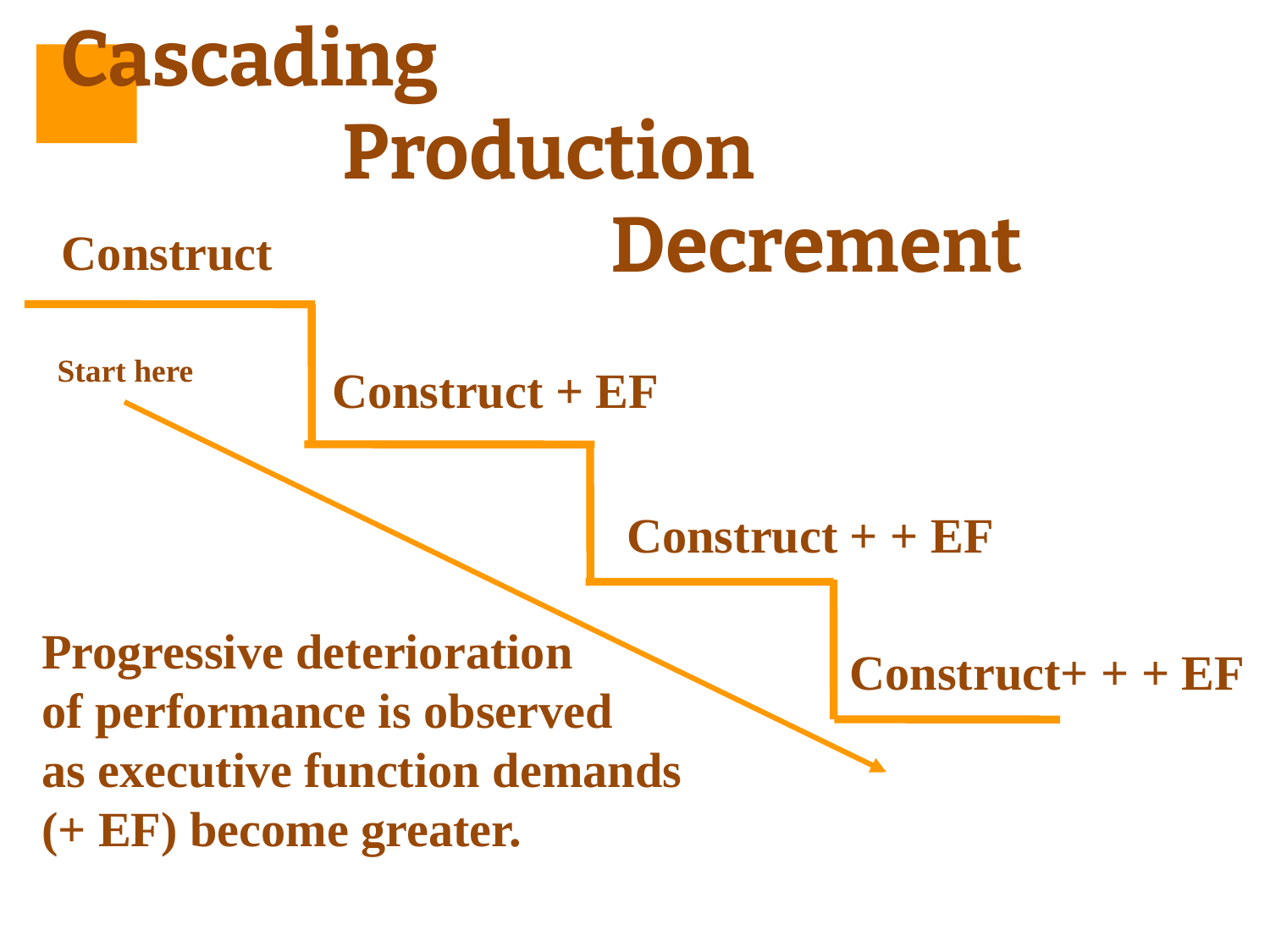

# Cascading Production Decrement
Construct

Start here
Construct + EF

Construct + + EF

Progressive deterioration
of performance is observed
as executive function demands (+ EF) become greater.
Construct+ + + EF